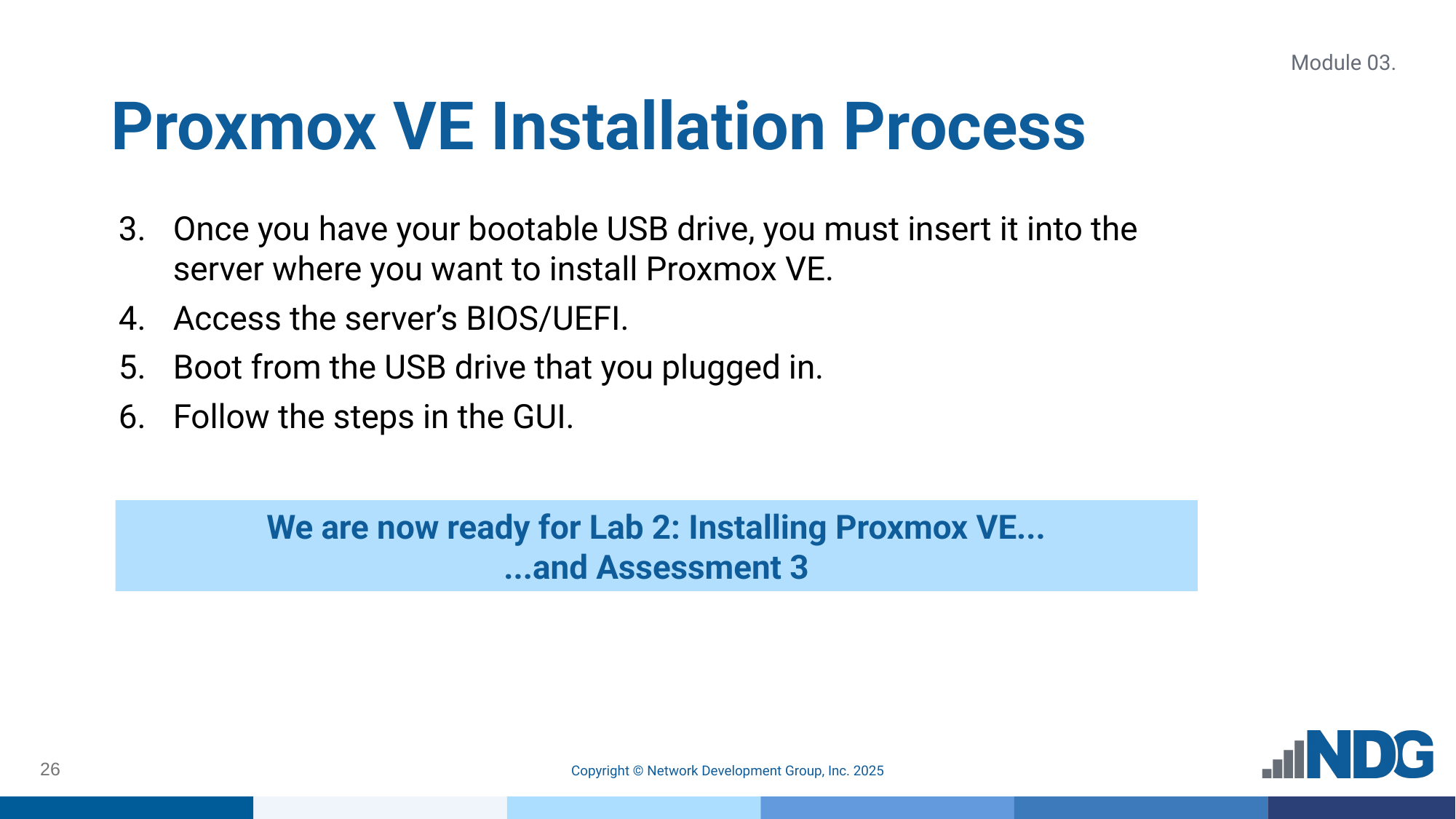

# Proxmox VE Installation Process
Module 03.
Once you have your bootable USB drive, you must insert it into the server where you want to install Proxmox VE.
Access the server’s BIOS/UEFI.
Boot from the USB drive that you plugged in.
Follow the steps in the GUI.
We are now ready for Lab 2: Installing Proxmox VE...
...and Assessment 3